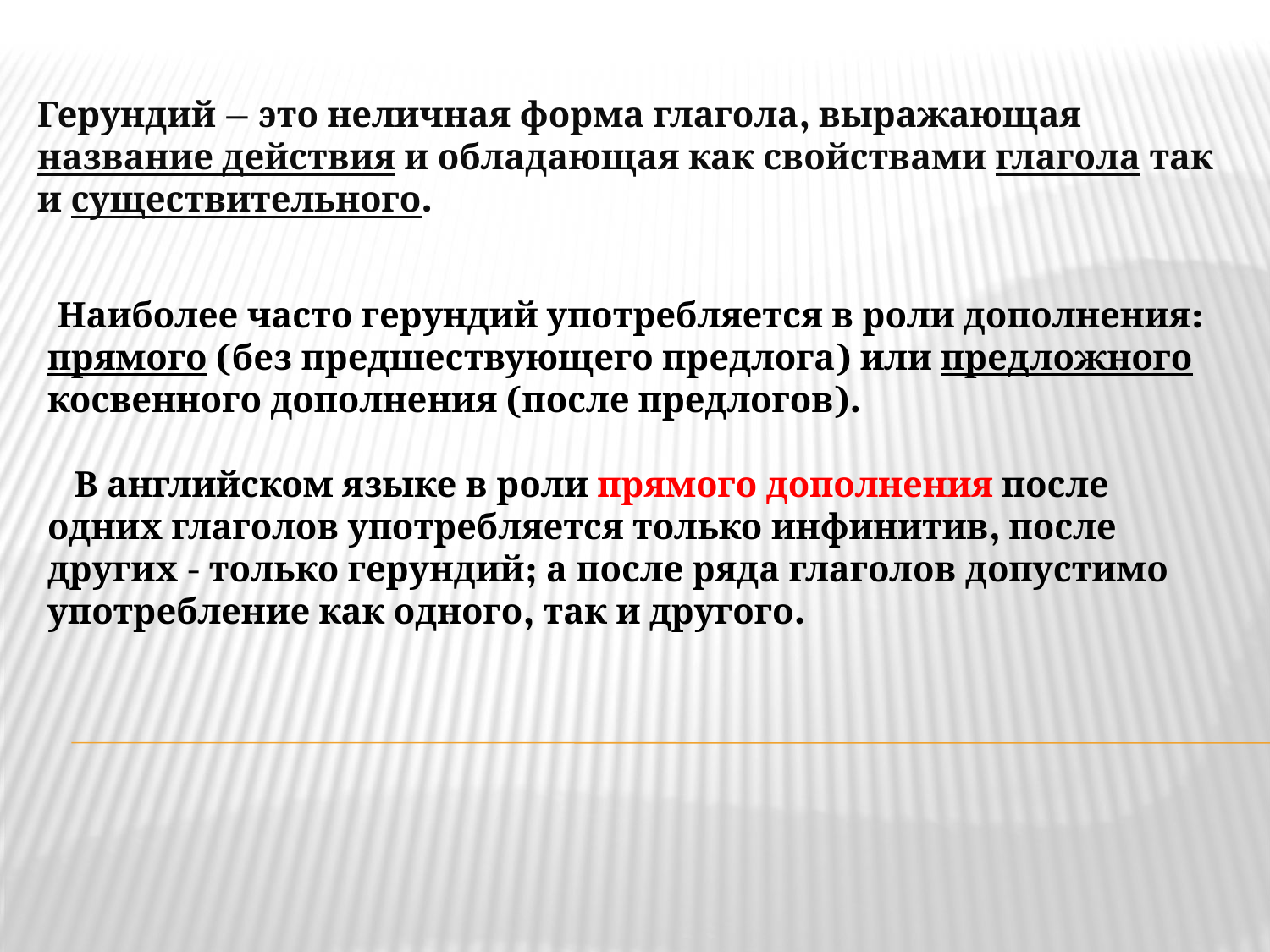

Герундий – это неличная форма глагола, выражающая название действия и обладающая как свойствами глагола так и существительного.
 Наиболее часто герундий употребляется в роли дополнения: прямого (без предшествующего предлога) или предложного косвенного дополнения (после предлогов).

   В английском языке в роли прямого дополнения после одних глаголов употребляется только инфинитив, после других - только герундий; а после ряда глаголов допустимо употребление как одного, так и другого.